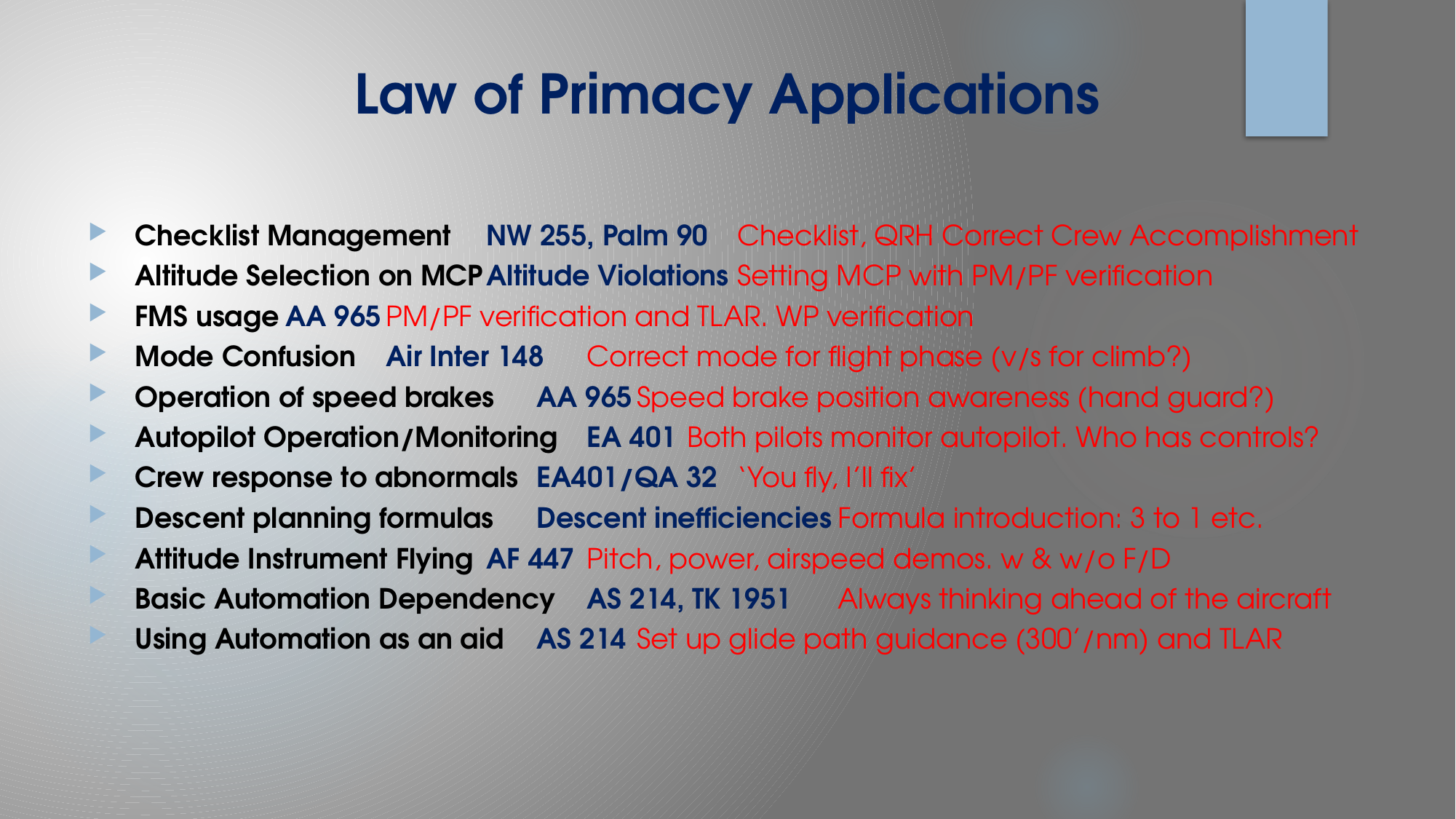

# Law of Primacy Applications
Checklist Management			NW 255, Palm 90		Checklist, QRH Correct Crew Accomplishment
Altitude Selection on MCP		Altitude Violations		Setting MCP with PM/PF verification
FMS usage					AA 965				PM/PF verification and TLAR. WP verification
Mode Confusion				Air Inter 148			Correct mode for flight phase (v/s for climb?)
Operation of speed brakes		AA 965				Speed brake position awareness (hand guard?)
Autopilot Operation/Monitoring	EA 401				Both pilots monitor autopilot. Who has controls?
Crew response to abnormals		EA401/QA 32			‘You fly, I’ll fix’
Descent planning formulas		Descent inefficiencies	Formula introduction: 3 to 1 etc.
Attitude Instrument Flying		AF 447				Pitch, power, airspeed demos. w & w/o F/D
Basic Automation Dependency	AS 214, TK 1951		Always thinking ahead of the aircraft
Using Automation as an aid		AS 214				Set up glide path guidance (300’/nm) and TLAR